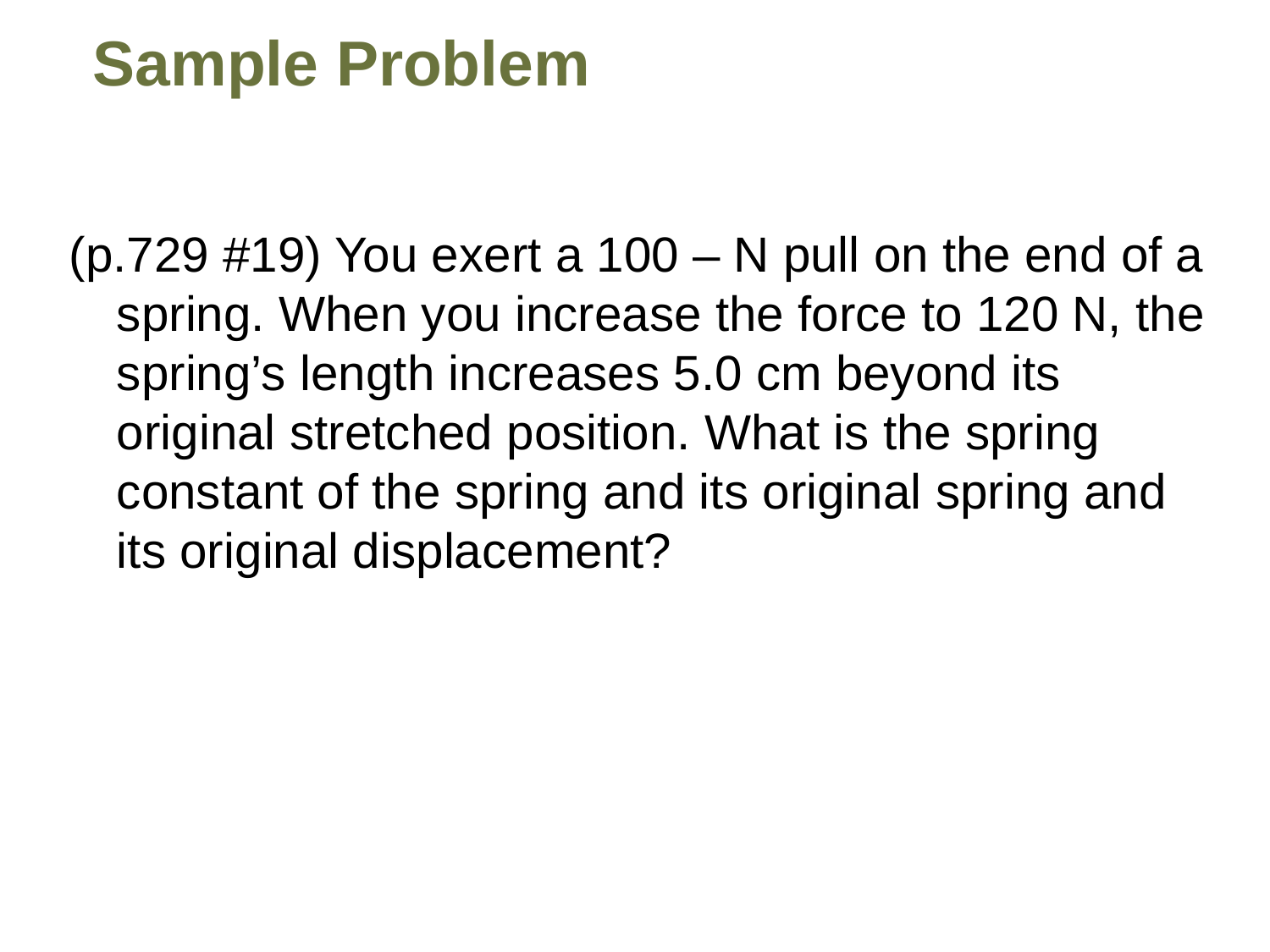

# Sample Problem
(p.729 #19) You exert a 100 – N pull on the end of a spring. When you increase the force to 120 N, the spring’s length increases 5.0 cm beyond its original stretched position. What is the spring constant of the spring and its original spring and its original displacement?